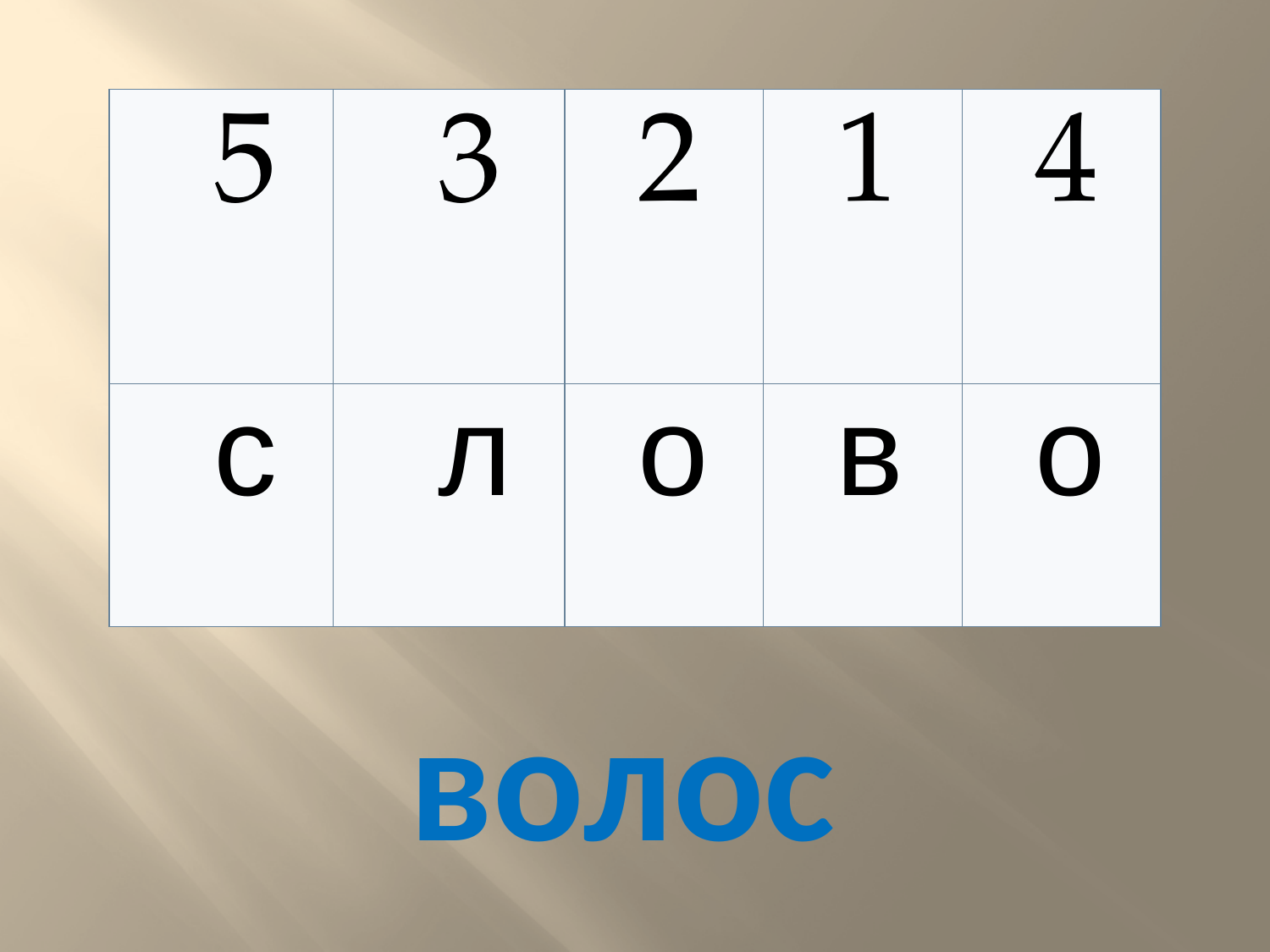

| 5 | 3 | 2 | 1 | 4 |
| --- | --- | --- | --- | --- |
| с | л | о | в | о |
волос